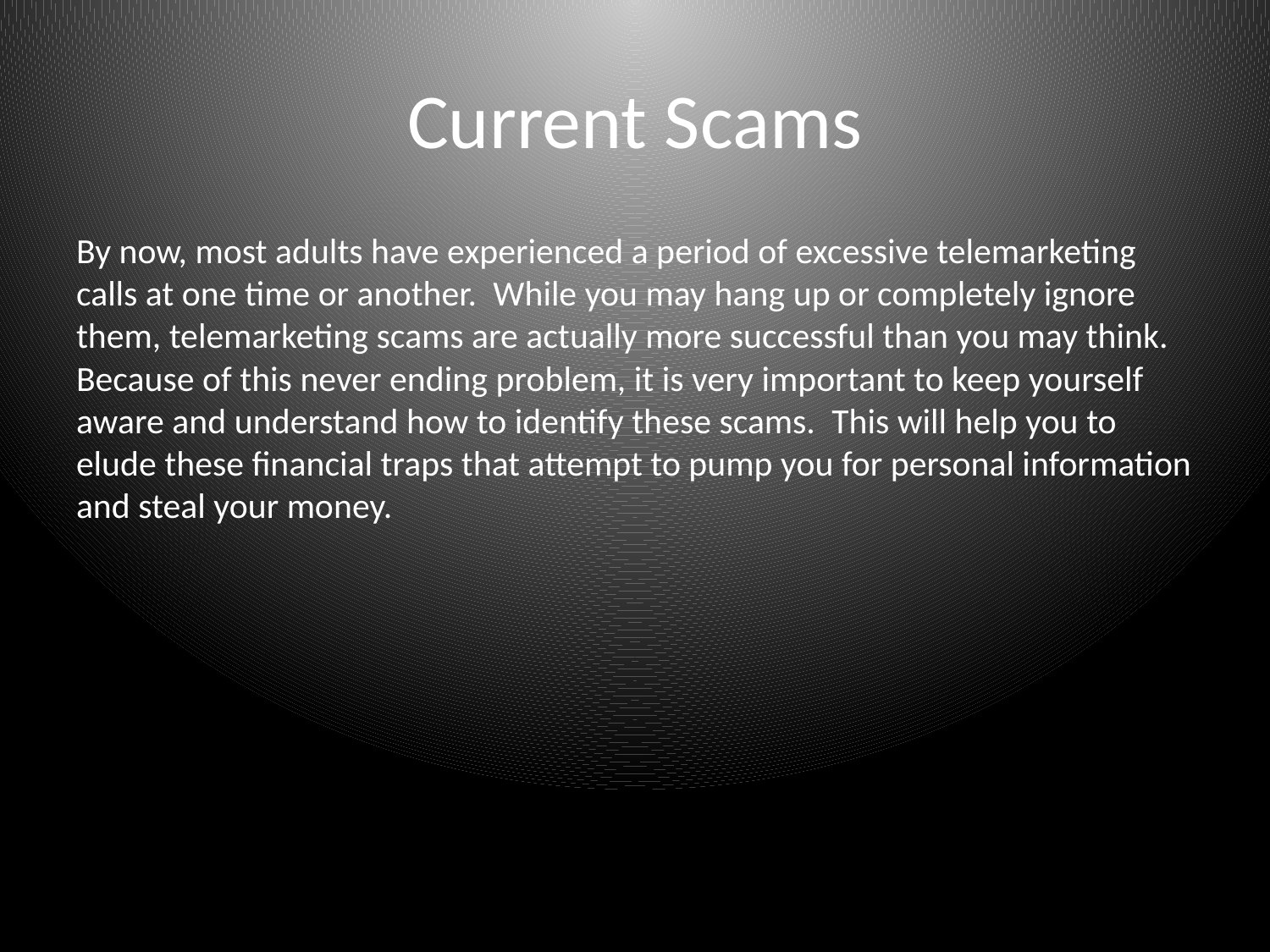

# Current Scams
By now, most adults have experienced a period of excessive telemarketing calls at one time or another.  While you may hang up or completely ignore them, telemarketing scams are actually more successful than you may think.  Because of this never ending problem, it is very important to keep yourself aware and understand how to identify these scams.  This will help you to elude these financial traps that attempt to pump you for personal information and steal your money.